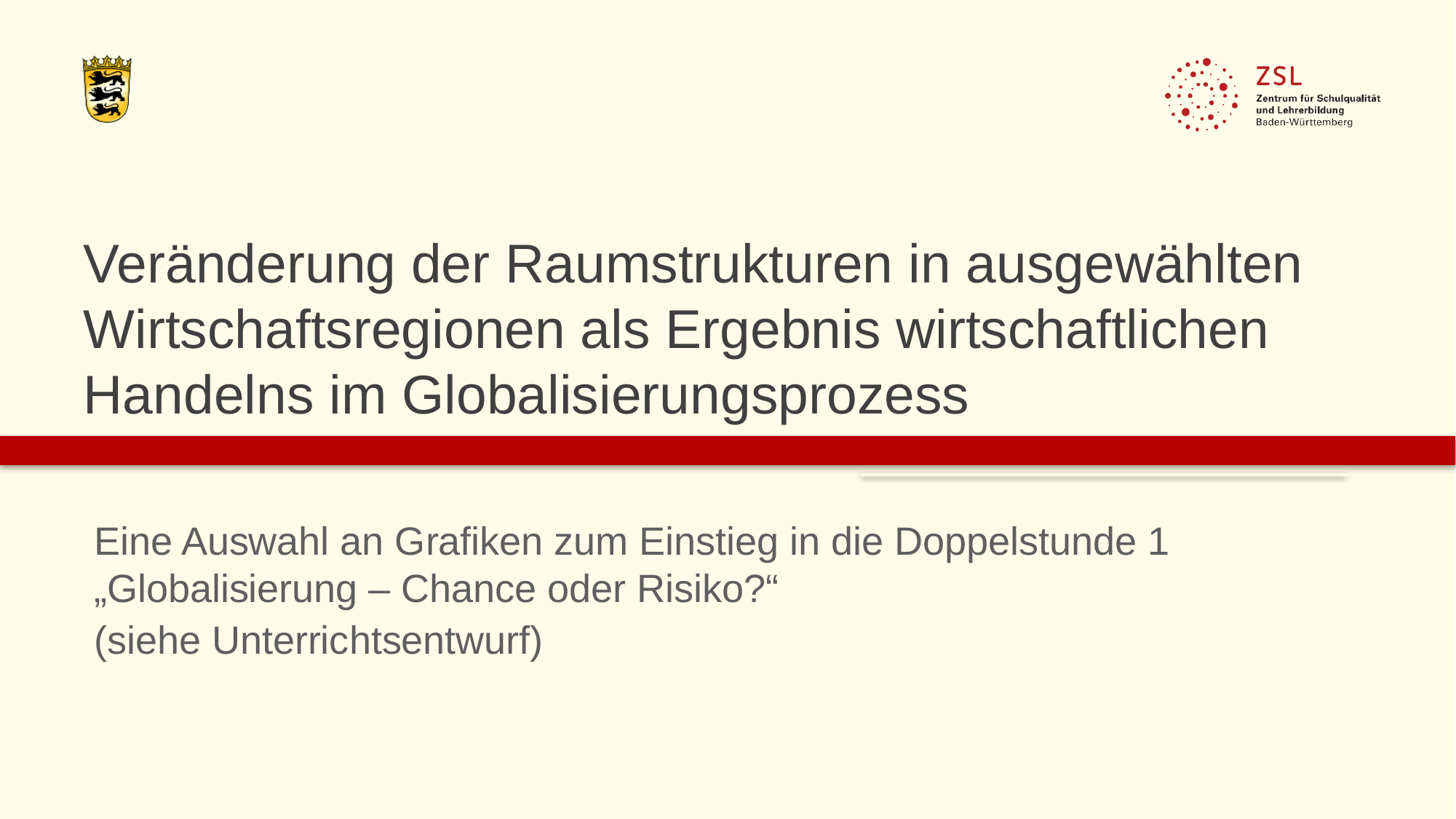

# Veränderung der Raumstrukturen in ausgewählten Wirtschaftsregionen als Ergebnis wirtschaftlichen Handelns im Globalisierungsprozess

Eine Auswahl an Grafiken zum Einstieg in die Doppelstunde 1 „Globalisierung – Chance oder Risiko?“
(siehe Unterrichtsentwurf)